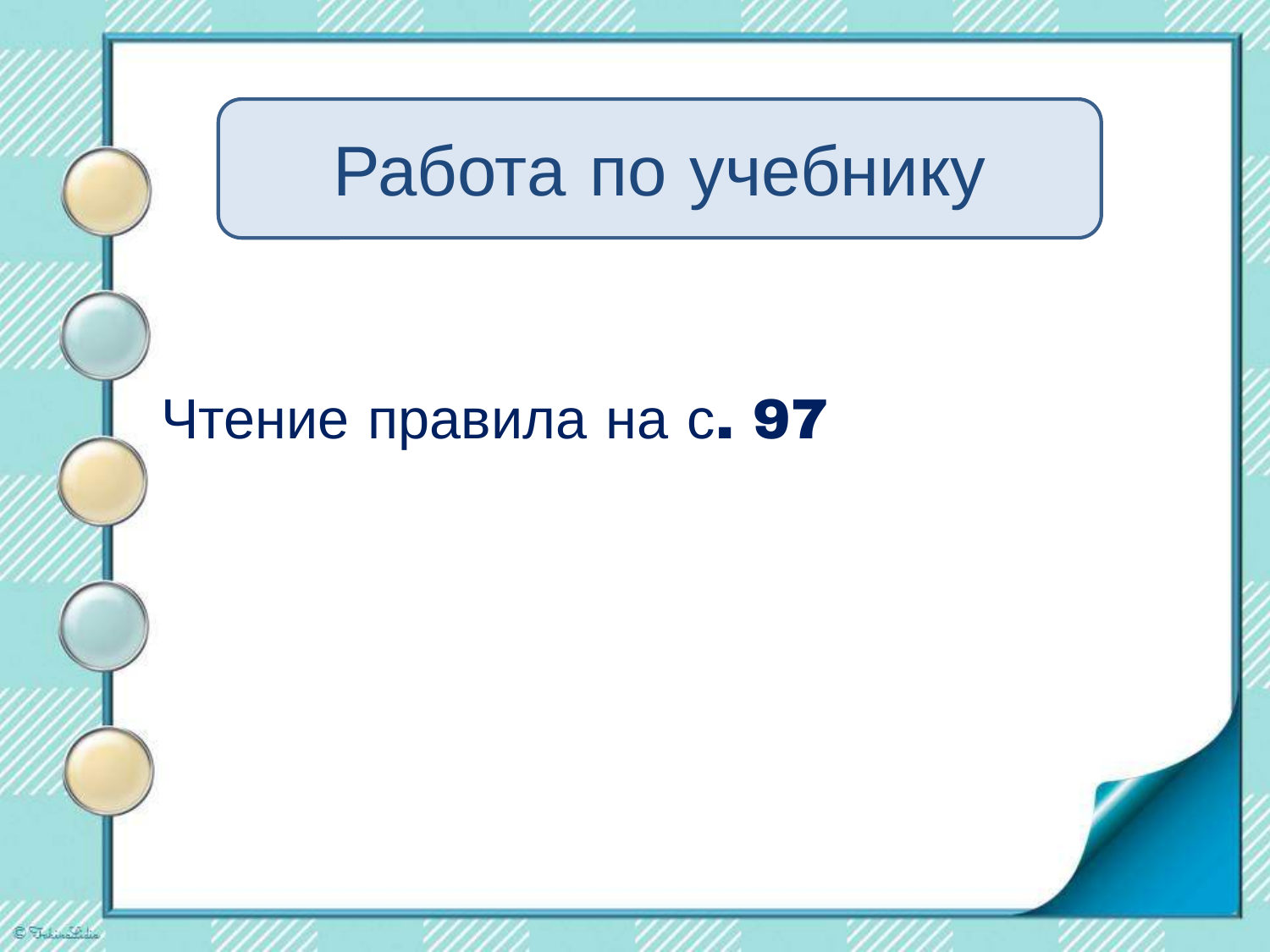

# Работа по учебнику

Чтение правила на с. 97